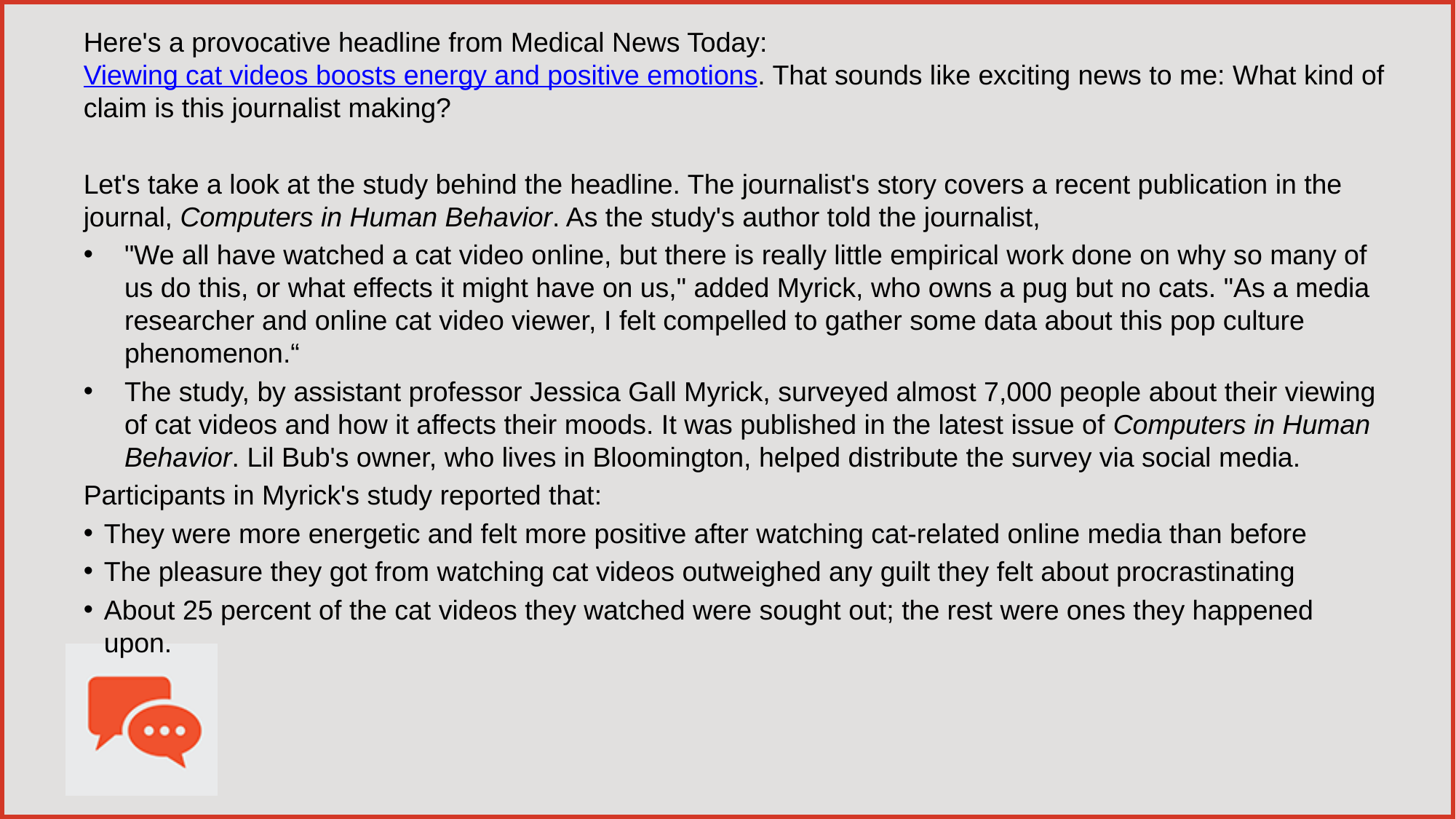

Here's a provocative headline from Medical News Today:  Viewing cat videos boosts energy and positive emotions. That sounds like exciting news to me: What kind of claim is this journalist making?

Let's take a look at the study behind the headline. The journalist's story covers a recent publication in the journal, Computers in Human Behavior. As the study's author told the journalist,
"We all have watched a cat video online, but there is really little empirical work done on why so many of us do this, or what effects it might have on us," added Myrick, who owns a pug but no cats. "As a media researcher and online cat video viewer, I felt compelled to gather some data about this pop culture phenomenon.“
The study, by assistant professor Jessica Gall Myrick, surveyed almost 7,000 people about their viewing of cat videos and how it affects their moods. It was published in the latest issue of Computers in Human Behavior. Lil Bub's owner, who lives in Bloomington, helped distribute the survey via social media.
Participants in Myrick's study reported that:
They were more energetic and felt more positive after watching cat-related online media than before
The pleasure they got from watching cat videos outweighed any guilt they felt about procrastinating
About 25 percent of the cat videos they watched were sought out; the rest were ones they happened upon.